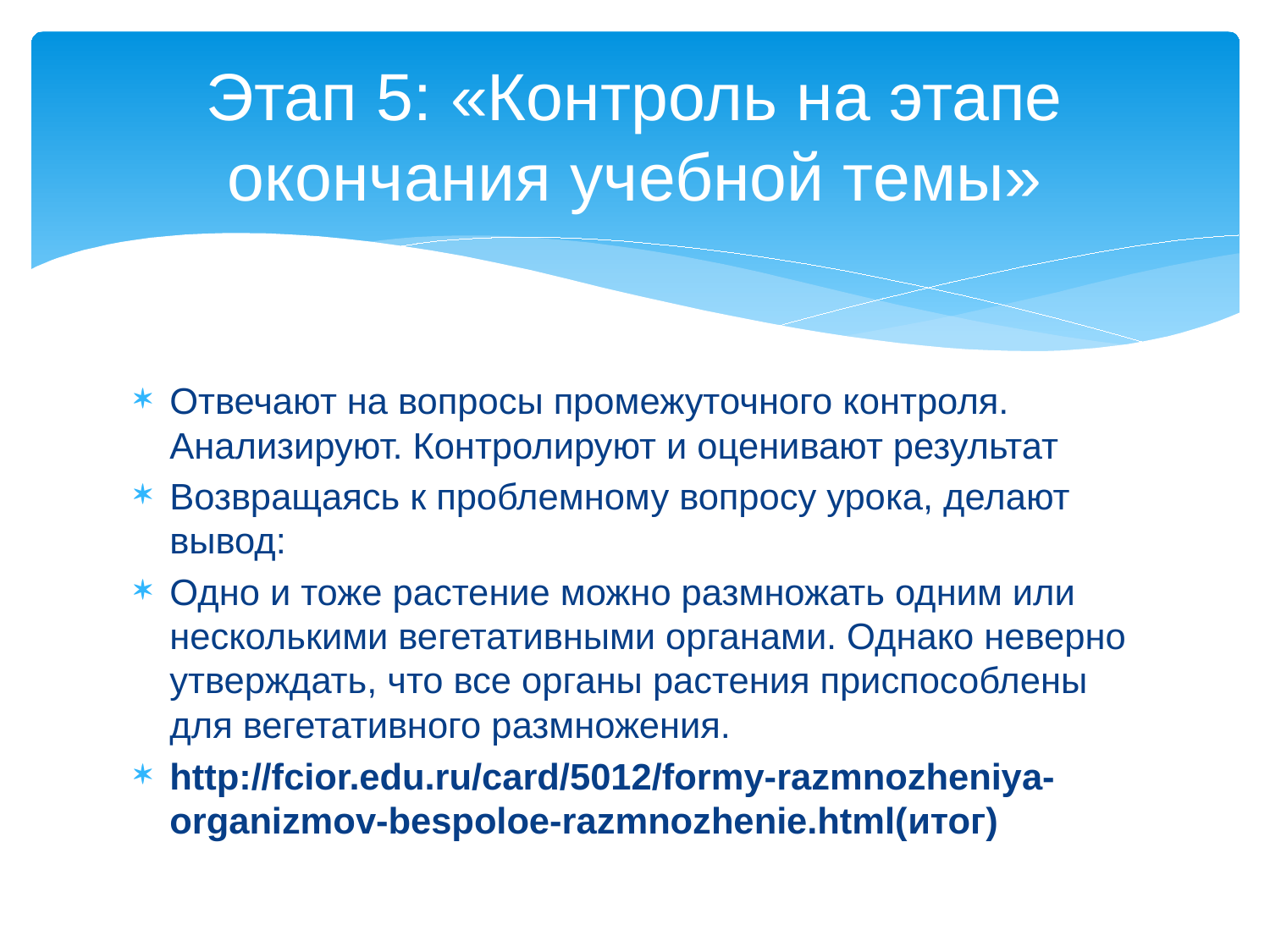

# Этап 5: «Контроль на этапе окончания учебной темы»
Отвечают на вопросы промежуточного контроля. Анализируют. Контролируют и оценивают результат
Возвращаясь к проблемному вопросу урока, делают вывод:
Одно и тоже растение можно размножать одним или несколькими вегетативными органами. Однако неверно утверждать, что все органы растения приспособлены  для вегетативного размножения.
http://fcior.edu.ru/card/5012/formy-razmnozheniya-organizmov-bespoloe-razmnozhenie.html(итог)